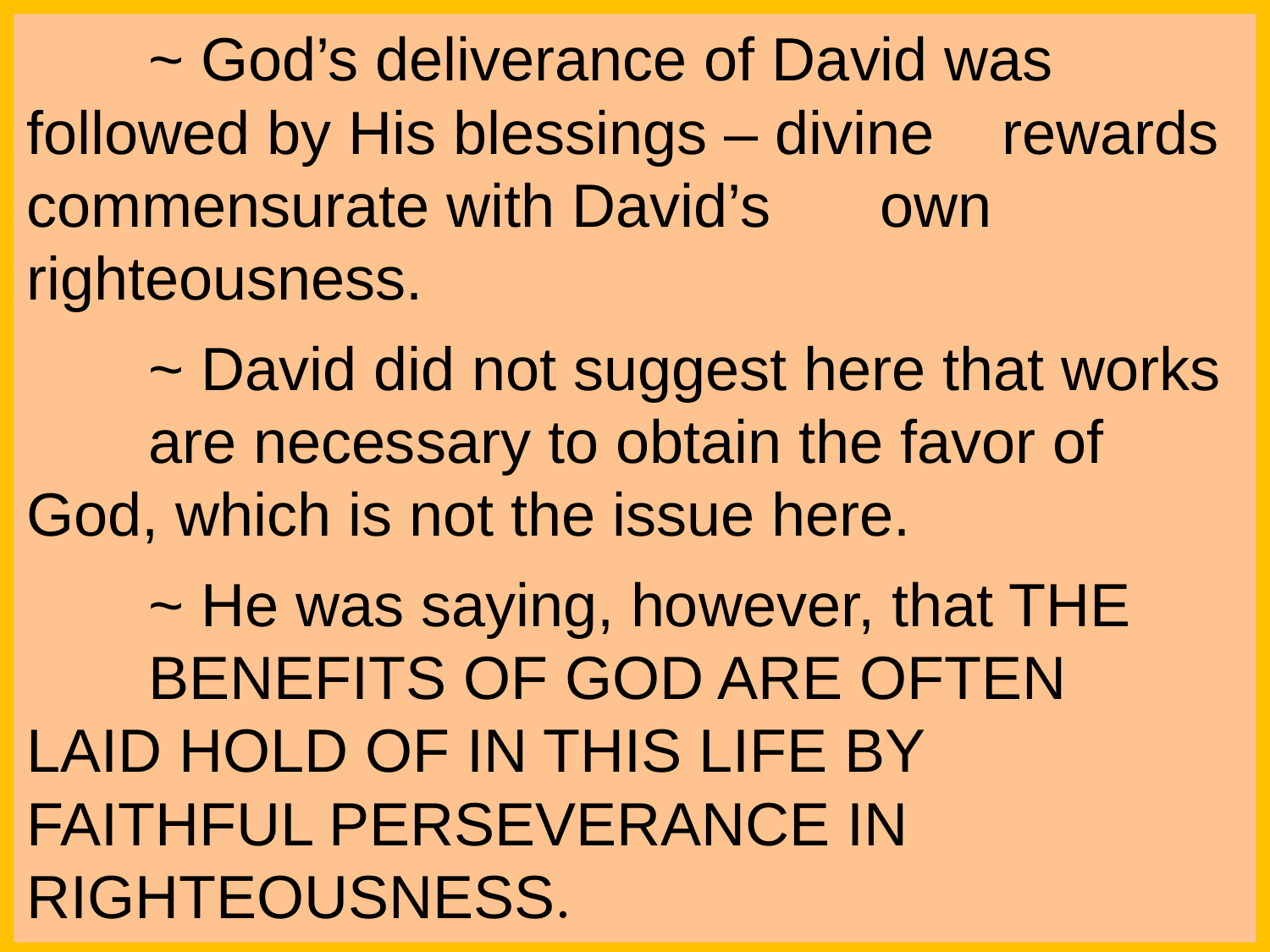

~ God’s deliverance of David was 						followed by His blessings – divine 						rewards commensurate with David’s 					own righteousness.
		~ David did not suggest here that works 					are necessary to obtain the favor of 					God, which is not the issue here.
		~ He was saying, however, that THE 						BENEFITS OF GOD ARE OFTEN 						LAID HOLD OF IN THIS LIFE BY 						FAITHFUL PERSEVERANCE IN 						RIGHTEOUSNESS.